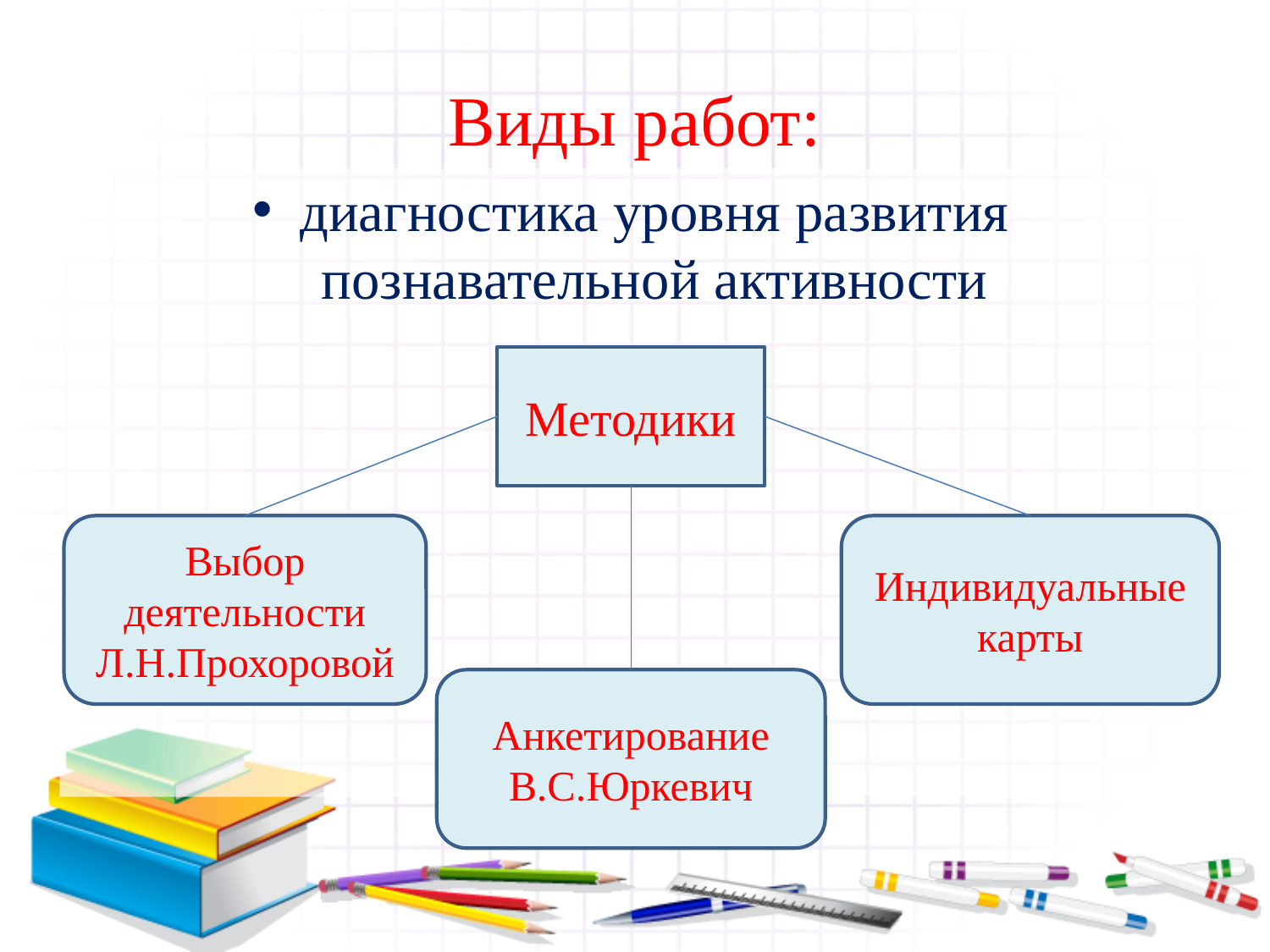

# Виды работ:
диагностика уровня развития познавательной активности

Методики
Выбор деятельности Л.Н.Прохоровой
Индивидуальные карты
Анкетирование
В.С.Юркевич